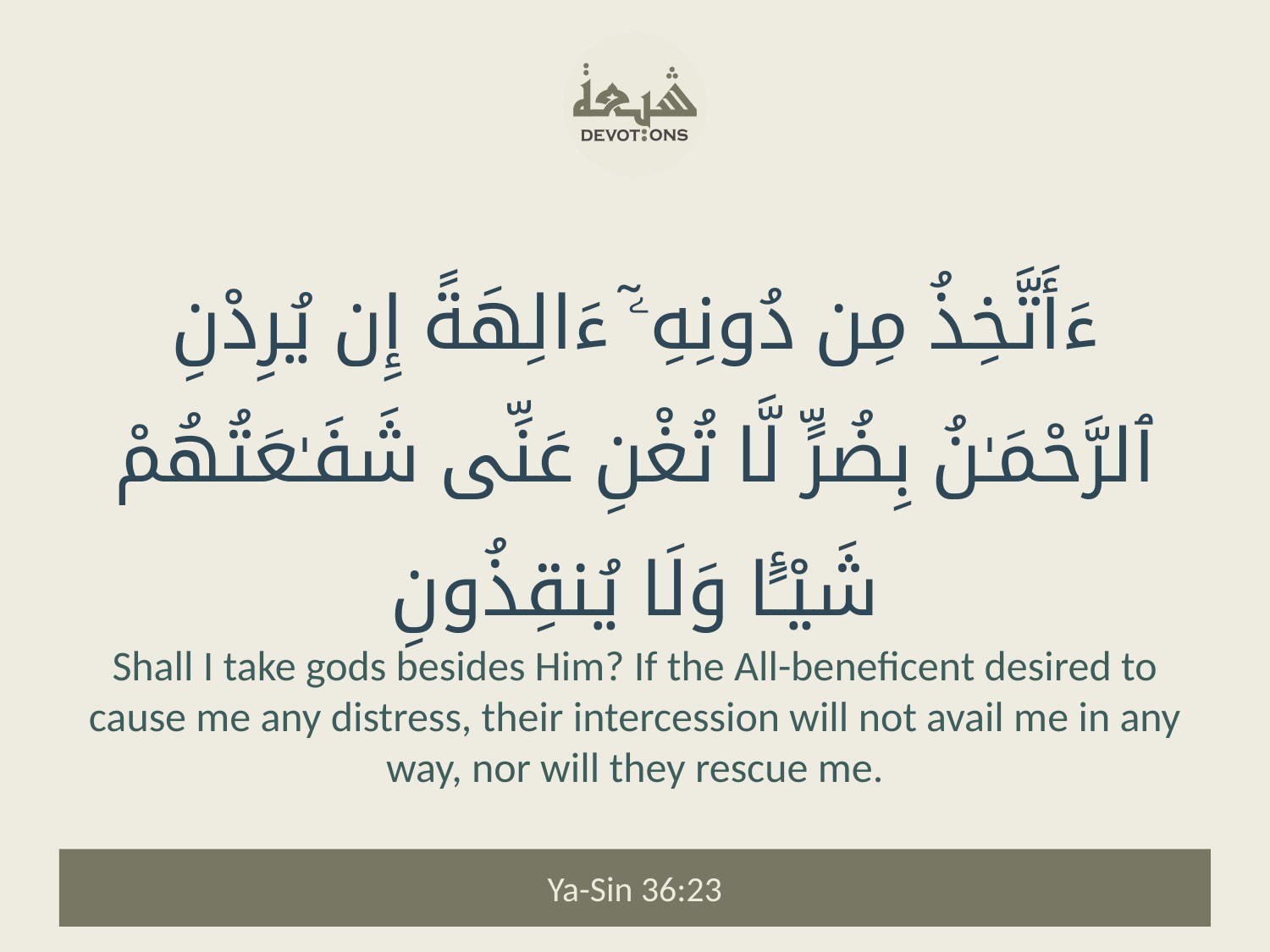

ءَأَتَّخِذُ مِن دُونِهِۦٓ ءَالِهَةً إِن يُرِدْنِ ٱلرَّحْمَـٰنُ بِضُرٍّ لَّا تُغْنِ عَنِّى شَفَـٰعَتُهُمْ شَيْـًٔا وَلَا يُنقِذُونِ
Shall I take gods besides Him? If the All-beneficent desired to cause me any distress, their intercession will not avail me in any way, nor will they rescue me.
Ya-Sin 36:23